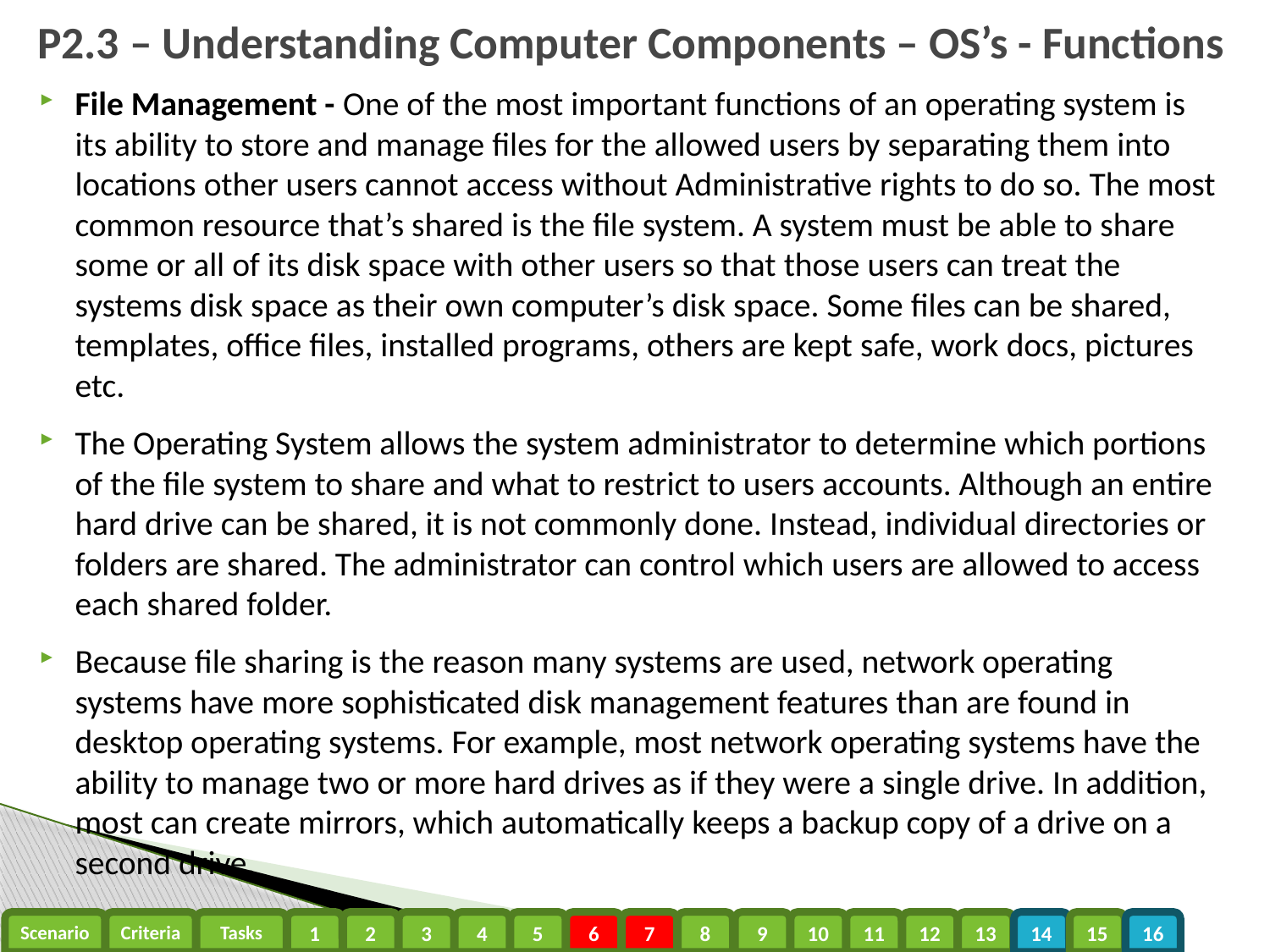

# P2.3 – Understanding Computer Components – OS’s - Functions
File Management - One of the most important functions of an operating system is its ability to store and manage files for the allowed users by separating them into locations other users cannot access without Administrative rights to do so. The most common resource that’s shared is the file system. A system must be able to share some or all of its disk space with other users so that those users can treat the systems disk space as their own computer’s disk space. Some files can be shared, templates, office files, installed programs, others are kept safe, work docs, pictures etc.
The Operating System allows the system administrator to determine which portions of the file system to share and what to restrict to users accounts. Although an entire hard drive can be shared, it is not commonly done. Instead, individual directories or folders are shared. The administrator can control which users are allowed to access each shared folder.
Because file sharing is the reason many systems are used, network operating systems have more sophisticated disk management features than are found in desktop operating systems. For example, most network operating systems have the ability to manage two or more hard drives as if they were a single drive. In addition, most can create mirrors, which automatically keeps a backup copy of a drive on a second drive.